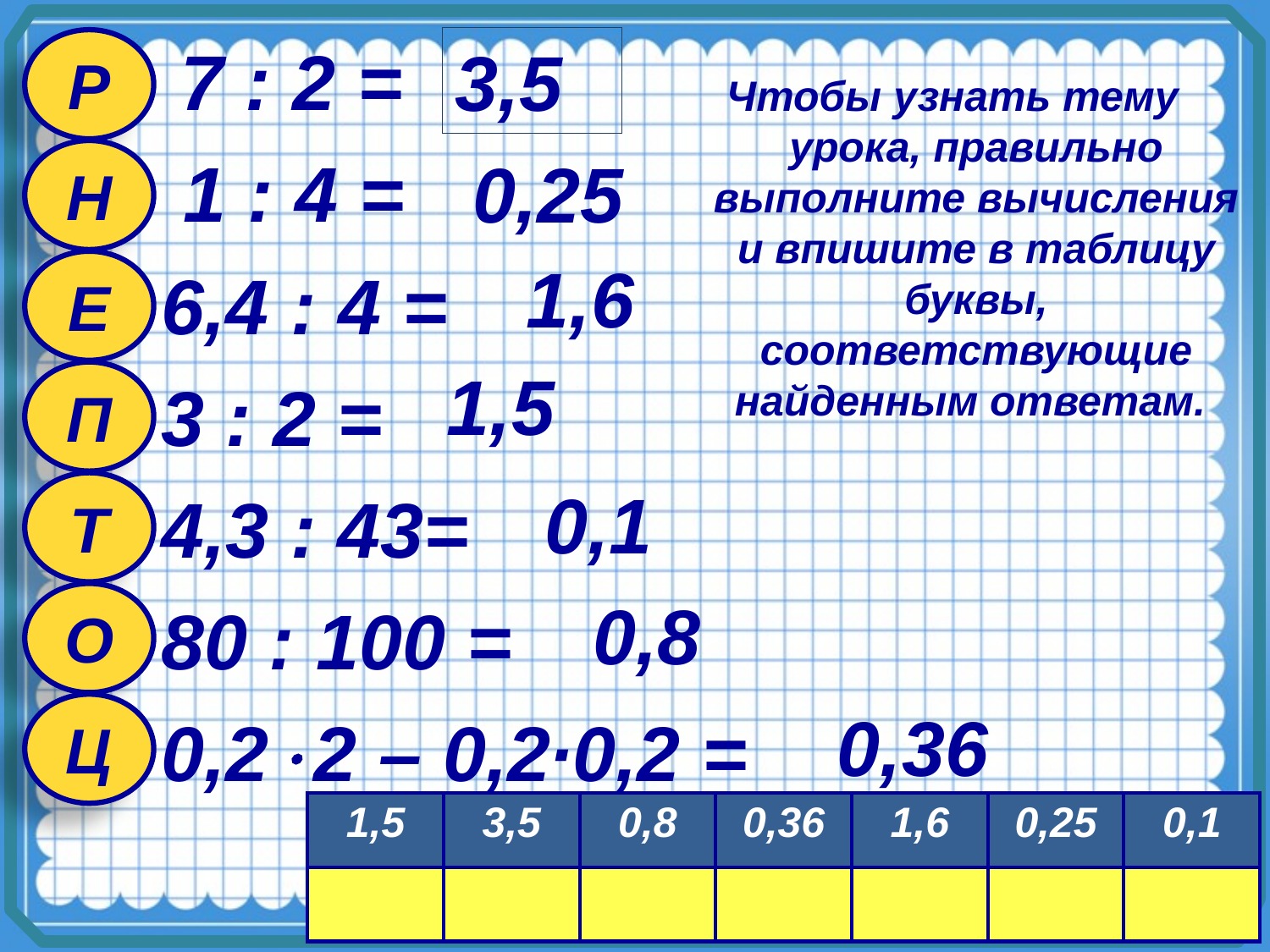

7 : 2 =
3,5
Р
Чтобы узнать тему урока, правильно выполните вычисления и впишите в таблицу буквы, соответствующие найденным ответам.
1 : 4 =
0,25
Н
1,6
6,4 : 4 =
Е
1,5
П
3 : 2 =
0,1
Т
4,3 : 43=
0,8
О
80 : 100 =
0,36
Ц
0,2⋅2 – 0,2∙0,2 =
| 1,5 | 3,5 | 0,8 | 0,36 | 1,6 | 0,25 | 0,1 |
| --- | --- | --- | --- | --- | --- | --- |
|  |  |  |  |  |  |  |
| 1,5 | 3,5 | 0,8 | 0,36 | 1,6 | 0,25 | 0,1 |
| --- | --- | --- | --- | --- | --- | --- |
|  |  |  |  |  |  |  |
Р
О
Ц
Е
Н
Т
П